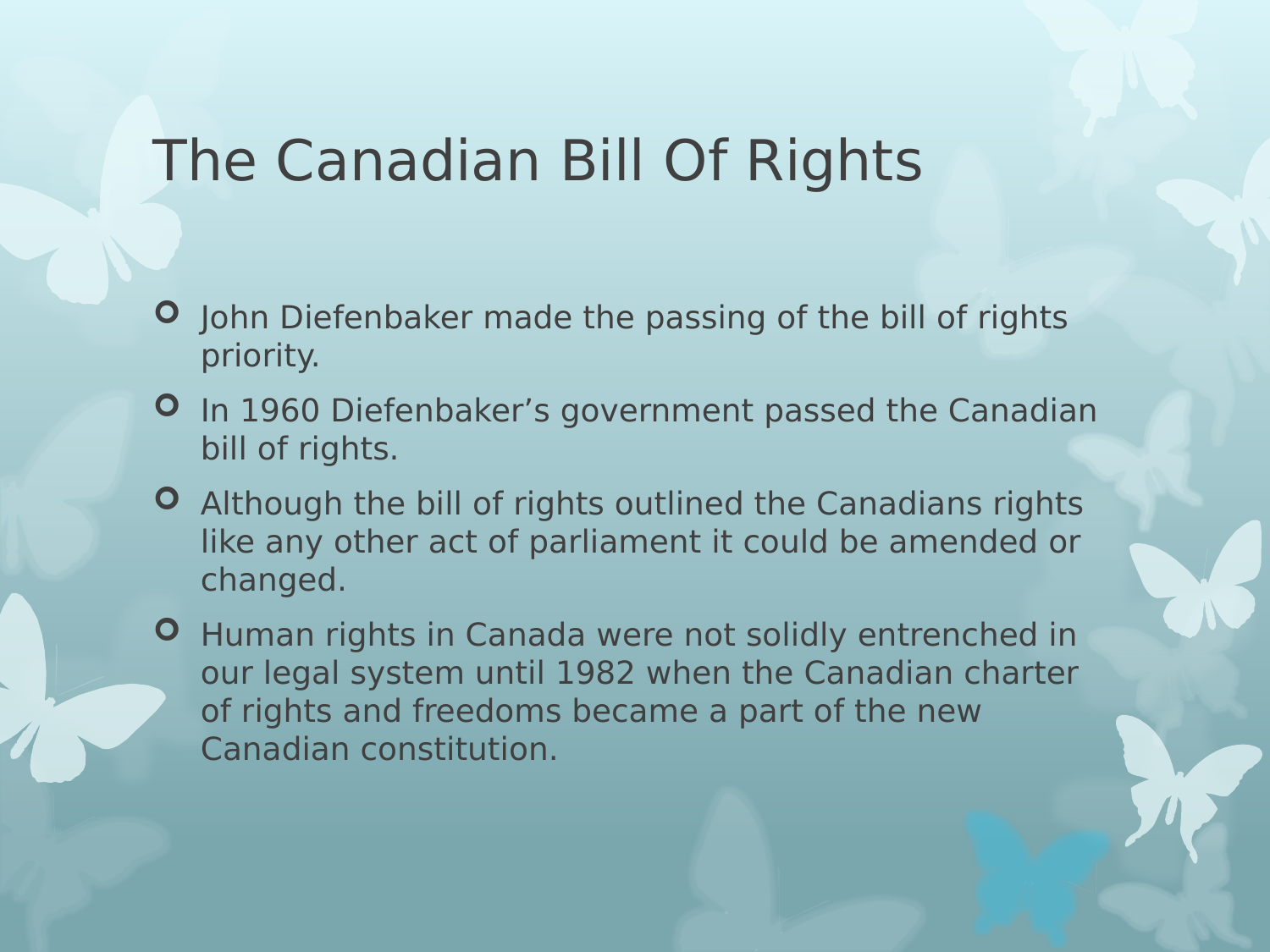

# The Canadian Bill Of Rights
John Diefenbaker made the passing of the bill of rights priority.
In 1960 Diefenbaker’s government passed the Canadian bill of rights.
Although the bill of rights outlined the Canadians rights like any other act of parliament it could be amended or changed.
Human rights in Canada were not solidly entrenched in our legal system until 1982 when the Canadian charter of rights and freedoms became a part of the new Canadian constitution.